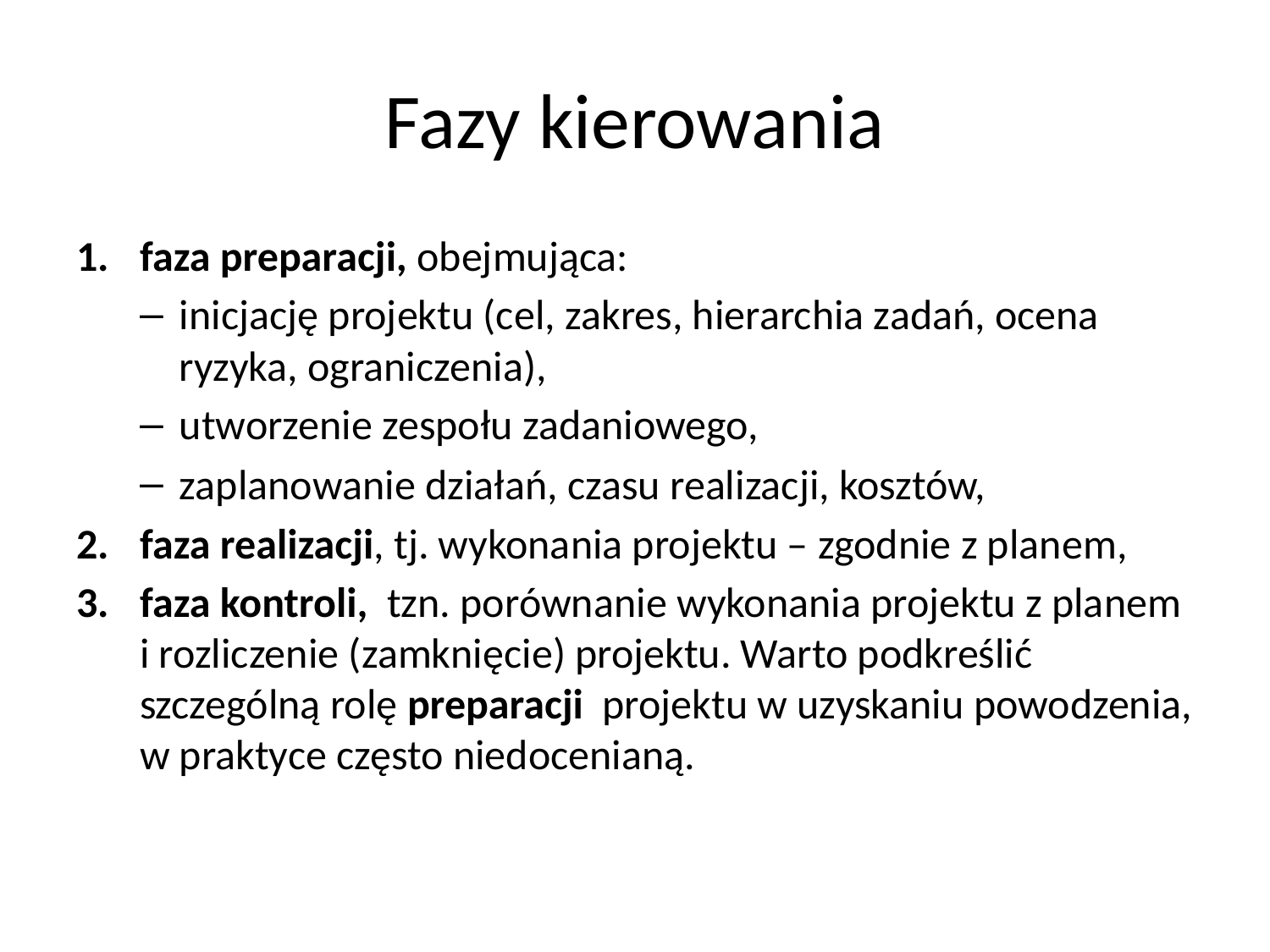

# Fazy kierowania
faza preparacji, obejmująca:
inicjację projektu (cel, zakres, hierarchia zadań, ocena ryzyka, ograniczenia),
utworzenie zespołu zadaniowego,
zaplanowanie działań, czasu realizacji, kosztów,
faza realizacji, tj. wykonania projektu – zgodnie z planem,
faza kontroli,  tzn. porównanie wykonania projektu z planem i rozliczenie (zamknięcie) projektu. Warto podkreślić szczególną rolę preparacji  projektu w uzyskaniu powodzenia, w praktyce często niedocenianą.